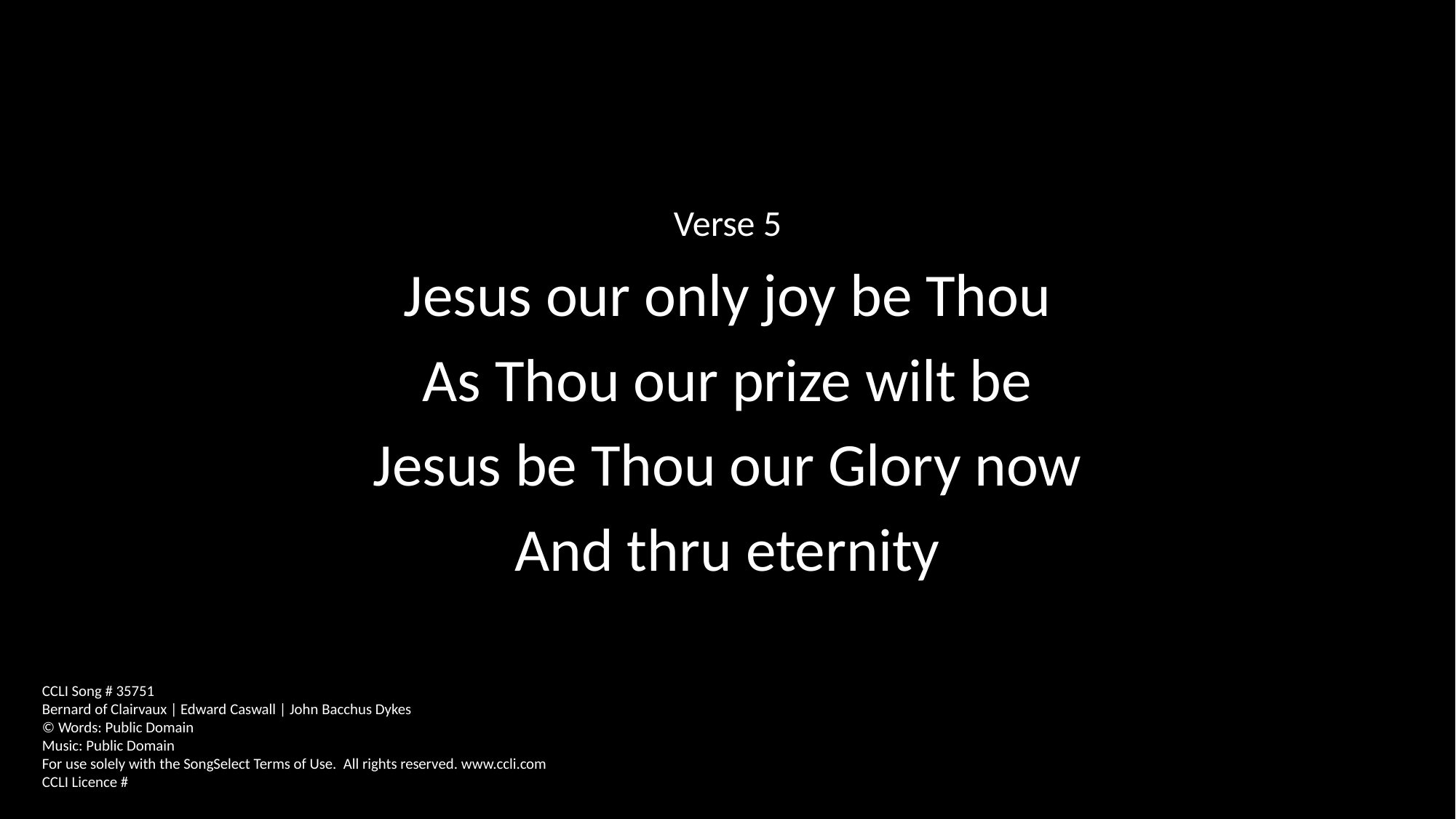

Verse 5
Jesus our only joy be Thou
As Thou our prize wilt be
Jesus be Thou our Glory now
And thru eternity
CCLI Song # 35751
Bernard of Clairvaux | Edward Caswall | John Bacchus Dykes
© Words: Public Domain
Music: Public Domain
For use solely with the SongSelect Terms of Use.  All rights reserved. www.ccli.com
CCLI Licence #